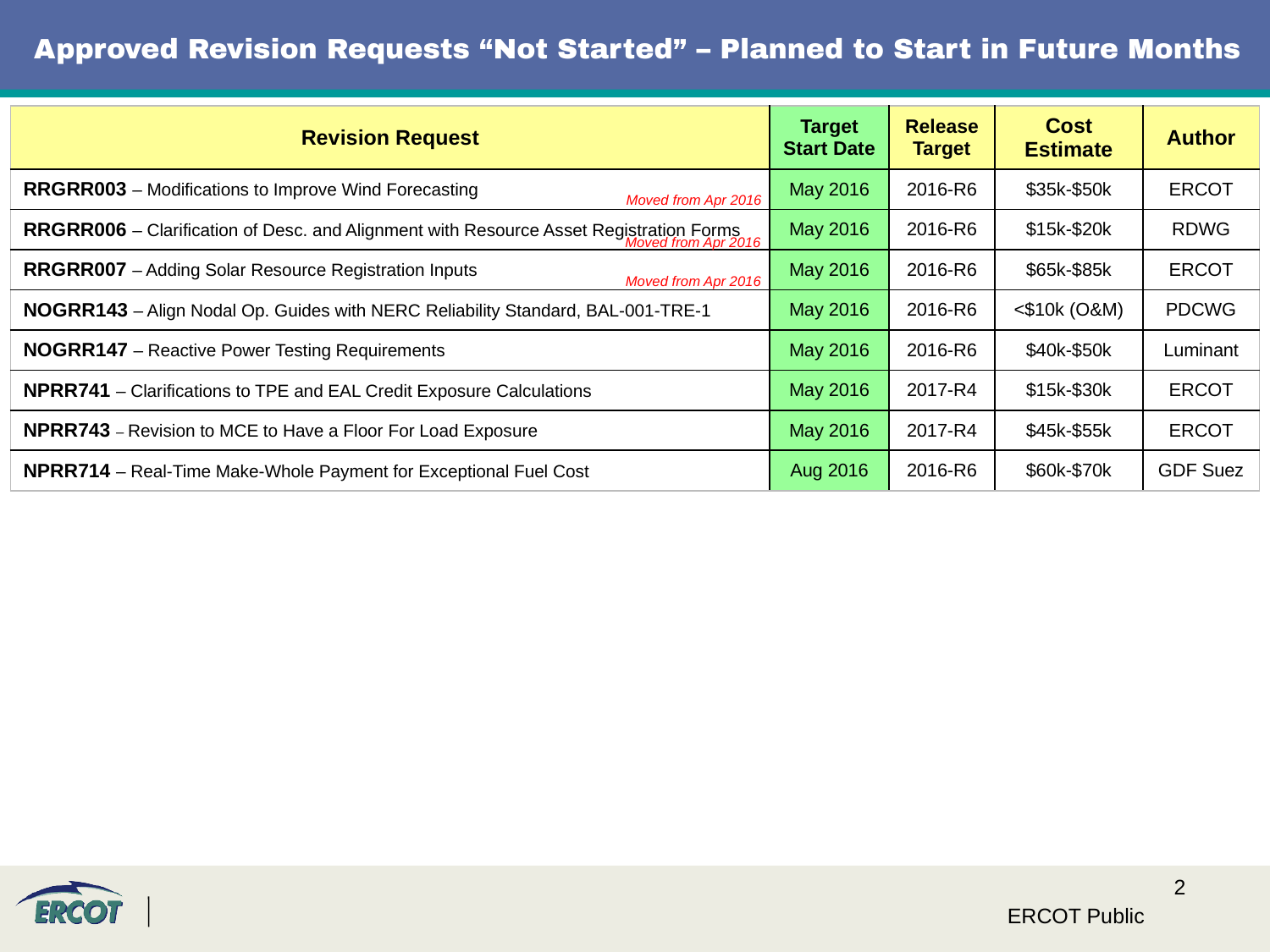

# Approved Revision Requests “Not Started” – Planned to Start in Future Months
| Revision Request | Target Start Date | Release Target | Cost Estimate | Author |
| --- | --- | --- | --- | --- |
| RRGRR003 – Modifications to Improve Wind Forecasting | May 2016 | 2016-R6 | $35k-$50k | ERCOT |
| RRGRR006 – Clarification of Desc. and Alignment with Resource Asset Registration Forms | May 2016 | 2016-R6 | $15k-$20k | RDWG |
| RRGRR007 – Adding Solar Resource Registration Inputs | May 2016 | 2016-R6 | $65k-$85k | ERCOT |
| NOGRR143 – Align Nodal Op. Guides with NERC Reliability Standard, BAL-001-TRE-1 | May 2016 | 2016-R6 | <$10k (O&M) | PDCWG |
| NOGRR147 – Reactive Power Testing Requirements | May 2016 | 2016-R6 | $40k-$50k | Luminant |
| NPRR741 – Clarifications to TPE and EAL Credit Exposure Calculations | May 2016 | 2017-R4 | $15k-$30k | ERCOT |
| NPRR743 – Revision to MCE to Have a Floor For Load Exposure | May 2016 | 2017-R4 | $45k-$55k | ERCOT |
| NPRR714 – Real-Time Make-Whole Payment for Exceptional Fuel Cost | Aug 2016 | 2016-R6 | $60k-$70k | GDF Suez |
Moved from Apr 2016
Moved from Apr 2016
Moved from Apr 2016
ERCOT Public